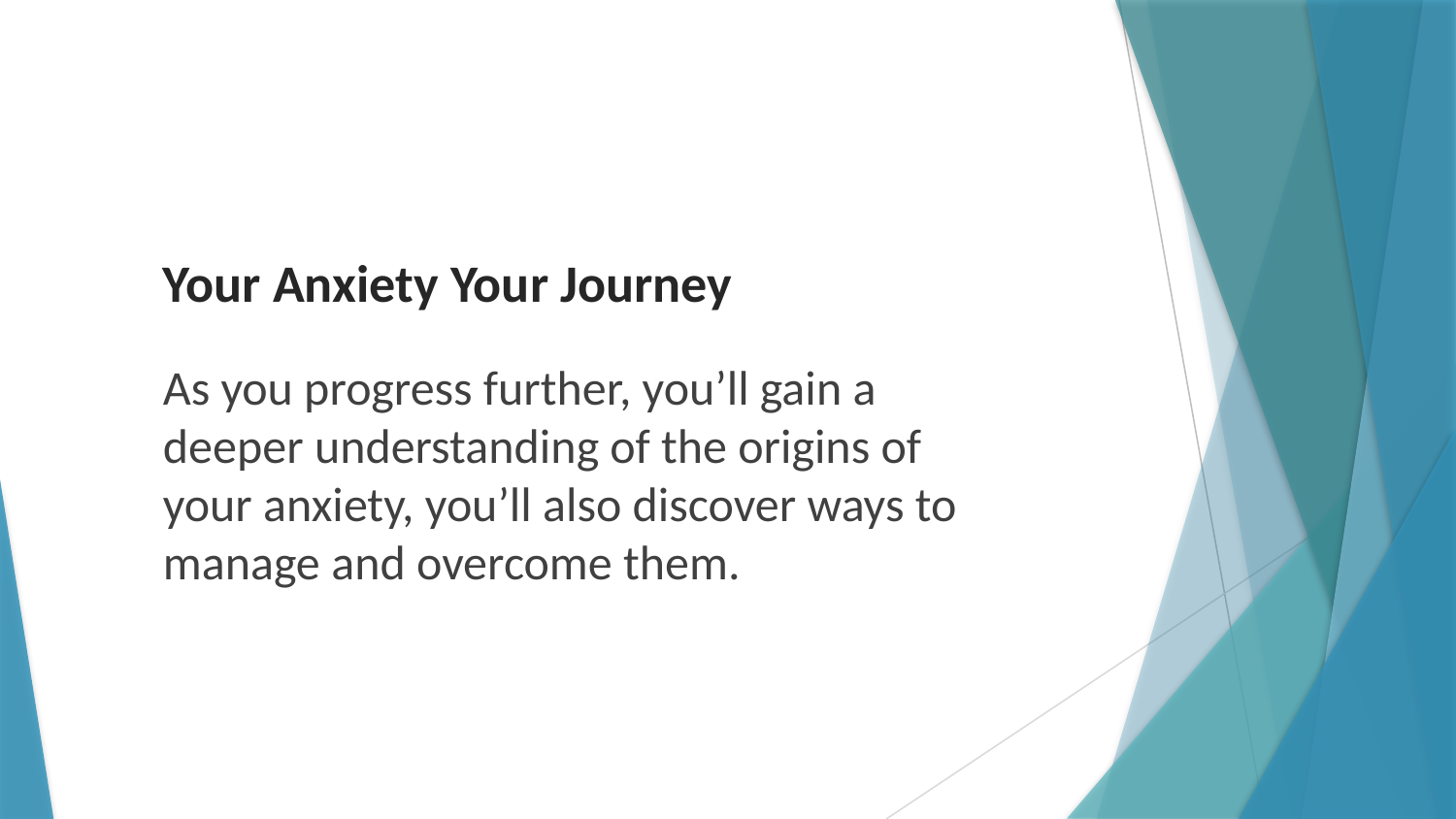

# Your Anxiety Your Journey
As you progress further, you’ll gain a deeper understanding of the origins of your anxiety, you’ll also discover ways to manage and overcome them.